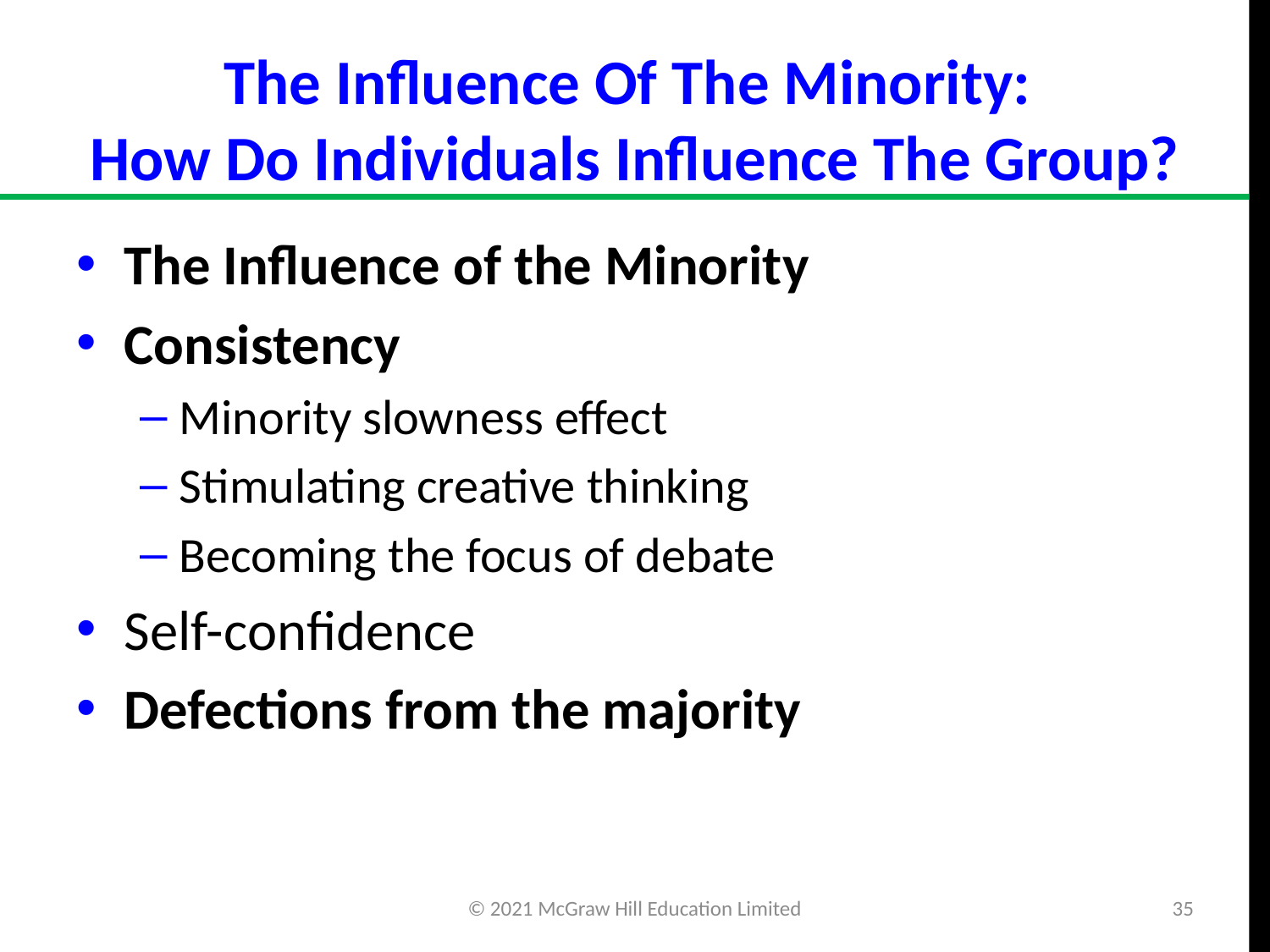

# The Influence Of The Minority: How Do Individuals Influence The Group?
The Influence of the Minority
Consistency
Minority slowness effect
Stimulating creative thinking
Becoming the focus of debate
Self-confidence
Defections from the majority

© 2021 McGraw Hill Education Limited
35